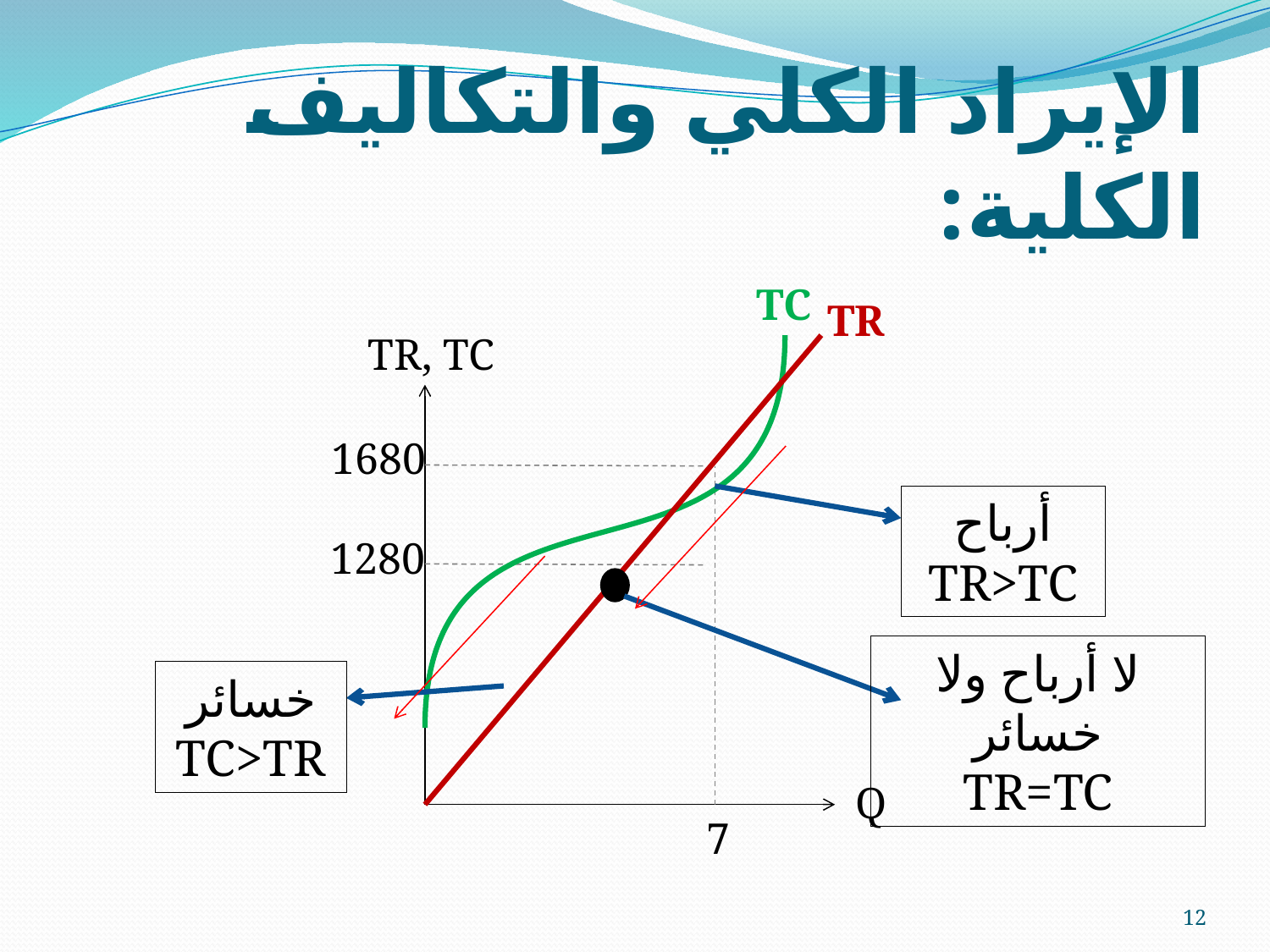

# الإيراد الكلي والتكاليف الكلية:

TC
TR
TR, TC
1680
أرباح
TR>TC
1280

لا أرباح ولا خسائر
TR=TC
خسائر
TC>TR
Q
7
12